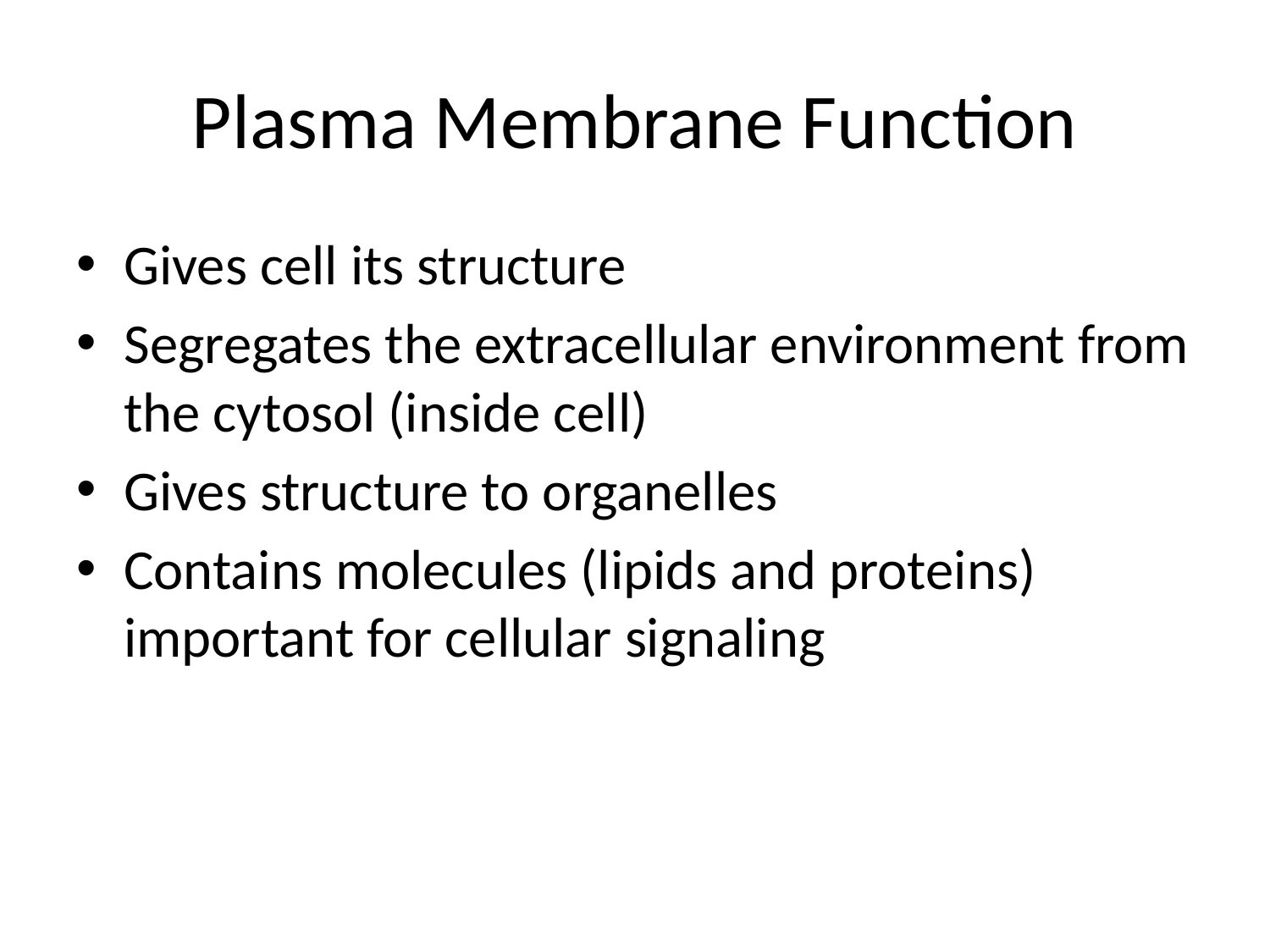

# Plasma Membrane Function
Gives cell its structure
Segregates the extracellular environment from the cytosol (inside cell)
Gives structure to organelles
Contains molecules (lipids and proteins) important for cellular signaling